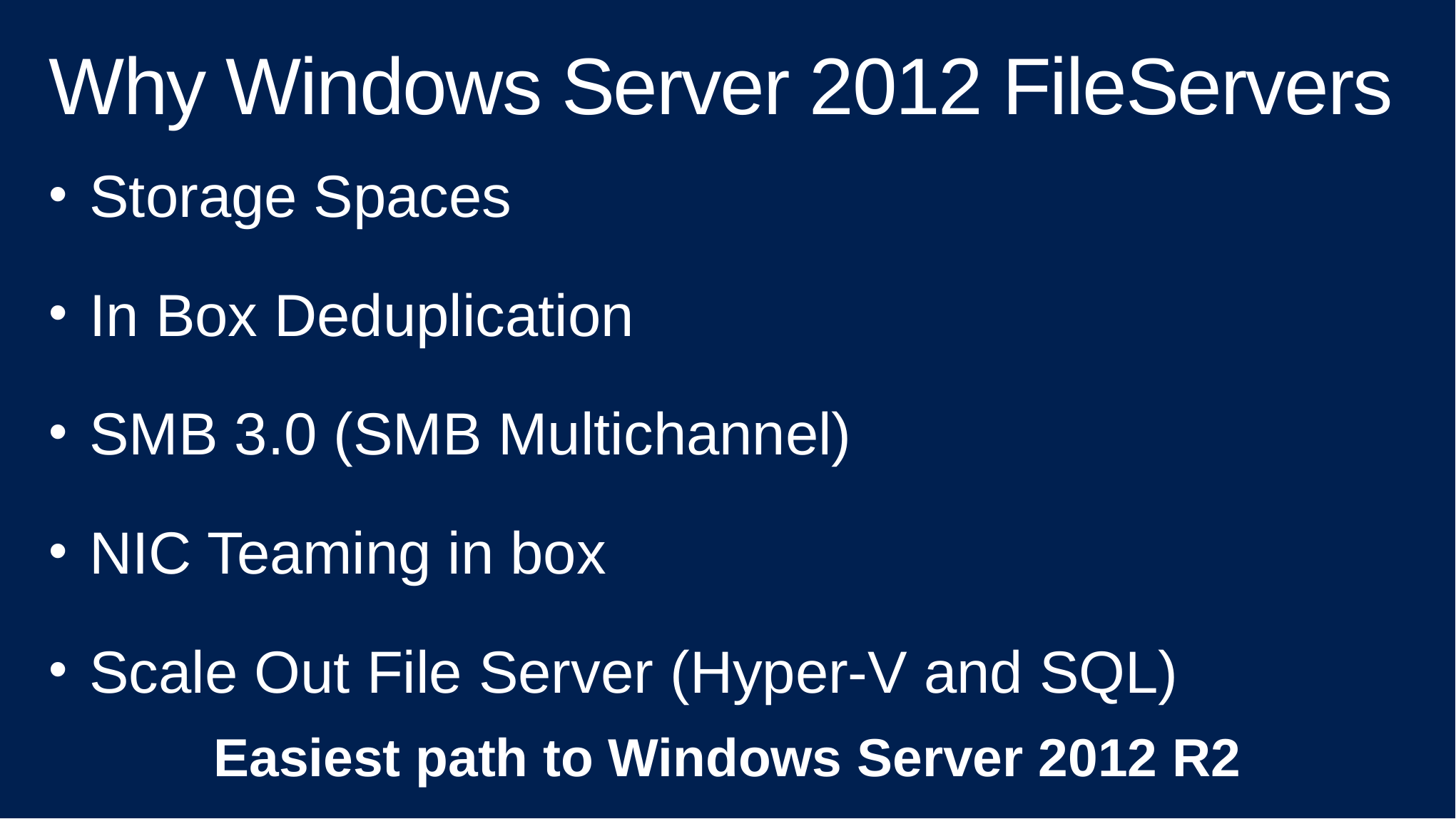

# Why Windows Server 2012 FileServers
Storage Spaces
In Box Deduplication
SMB 3.0 (SMB Multichannel)
NIC Teaming in box
Scale Out File Server (Hyper-V and SQL)
Easiest path to Windows Server 2012 R2